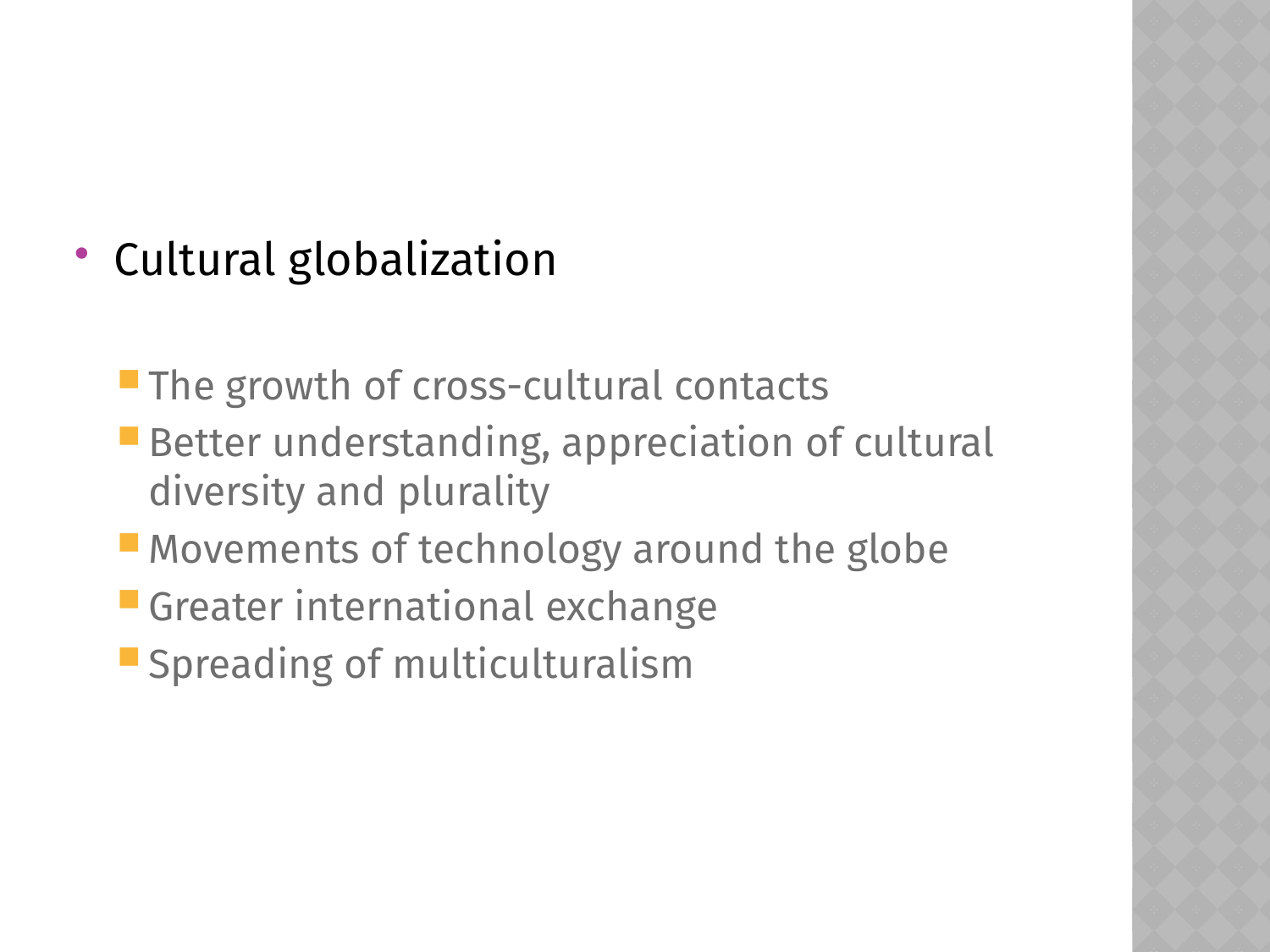

Cultural globalization

The growth of cross-cultural contacts
Better understanding, appreciation of cultural diversity and plurality
Movements of technology around the globe
Greater international exchange
Spreading of multiculturalism